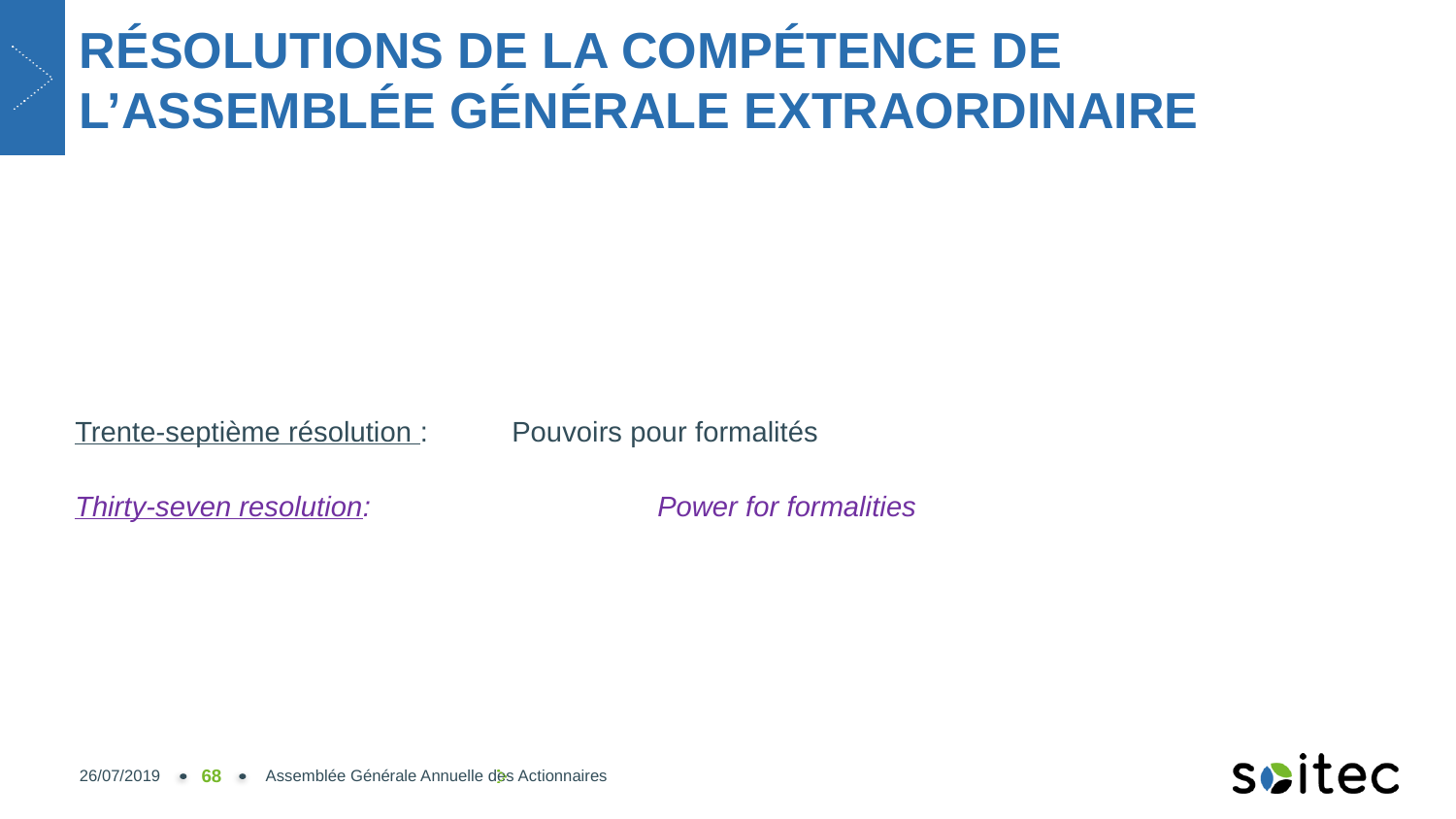

# RÉSOLUTIONS DE LA COMPÉTENCE DE L’ASSEMBLÉE GÉNÉRALE EXTRAORDINAIRE
Trente-septième résolution :	Pouvoirs pour formalités

Thirty-seven resolution:		Power for formalities
26/07/2019
68
Assemblée Générale Annuelle des Actionnaires